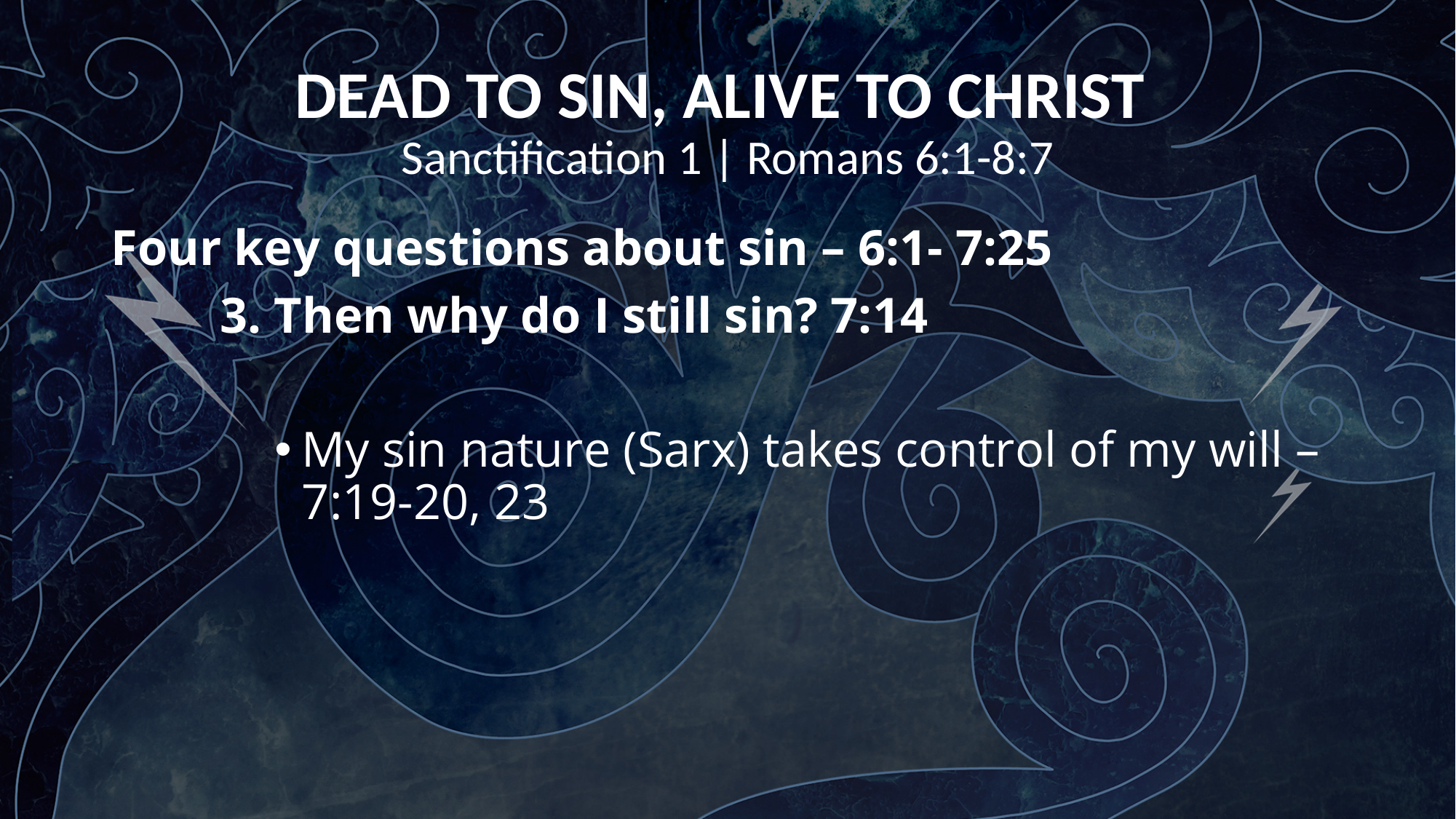

DEAD TO SIN, ALIVE TO CHRIST
Sanctification 1 | Romans 6:1-8:7
Four key questions about sin – 6:1- 7:25
	3. Then why do I still sin? 7:14

My sin nature (Sarx) takes control of my will – 7:19-20, 23